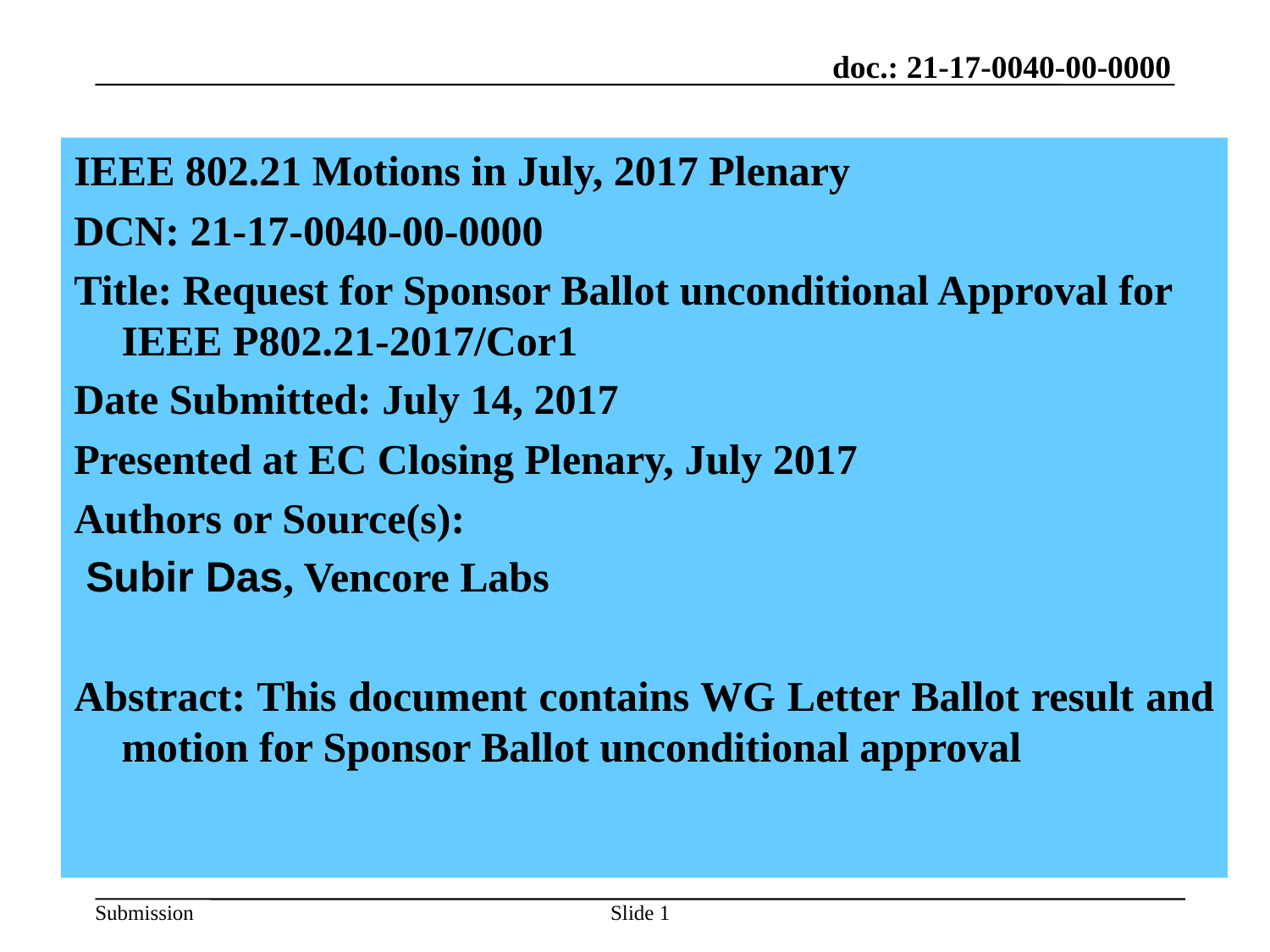

IEEE 802.21 Motions in July, 2017 Plenary
DCN: 21-17-0040-00-0000
Title: Request for Sponsor Ballot unconditional Approval for IEEE P802.21-2017/Cor1
Date Submitted: July 14, 2017
Presented at EC Closing Plenary, July 2017
Authors or Source(s):
 Subir Das, Vencore Labs

Abstract: This document contains WG Letter Ballot result and motion for Sponsor Ballot unconditional approval
1